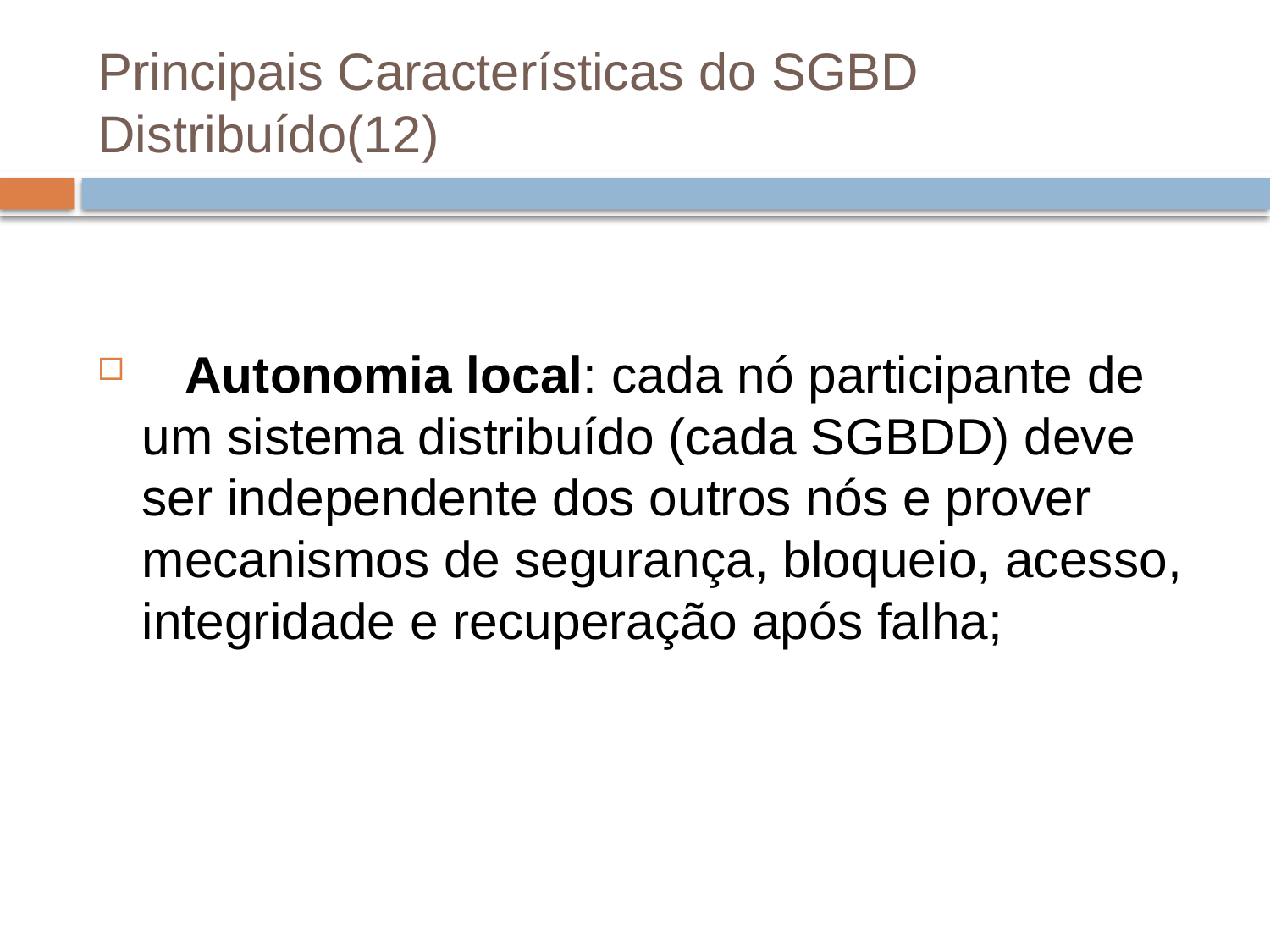

# Principais Características do SGBD Distribuído(12)
   Autonomia local: cada nó participante de um sistema distribuído (cada SGBDD) deve ser independente dos outros nós e prover mecanismos de segurança, bloqueio, acesso, integridade e recuperação após falha;